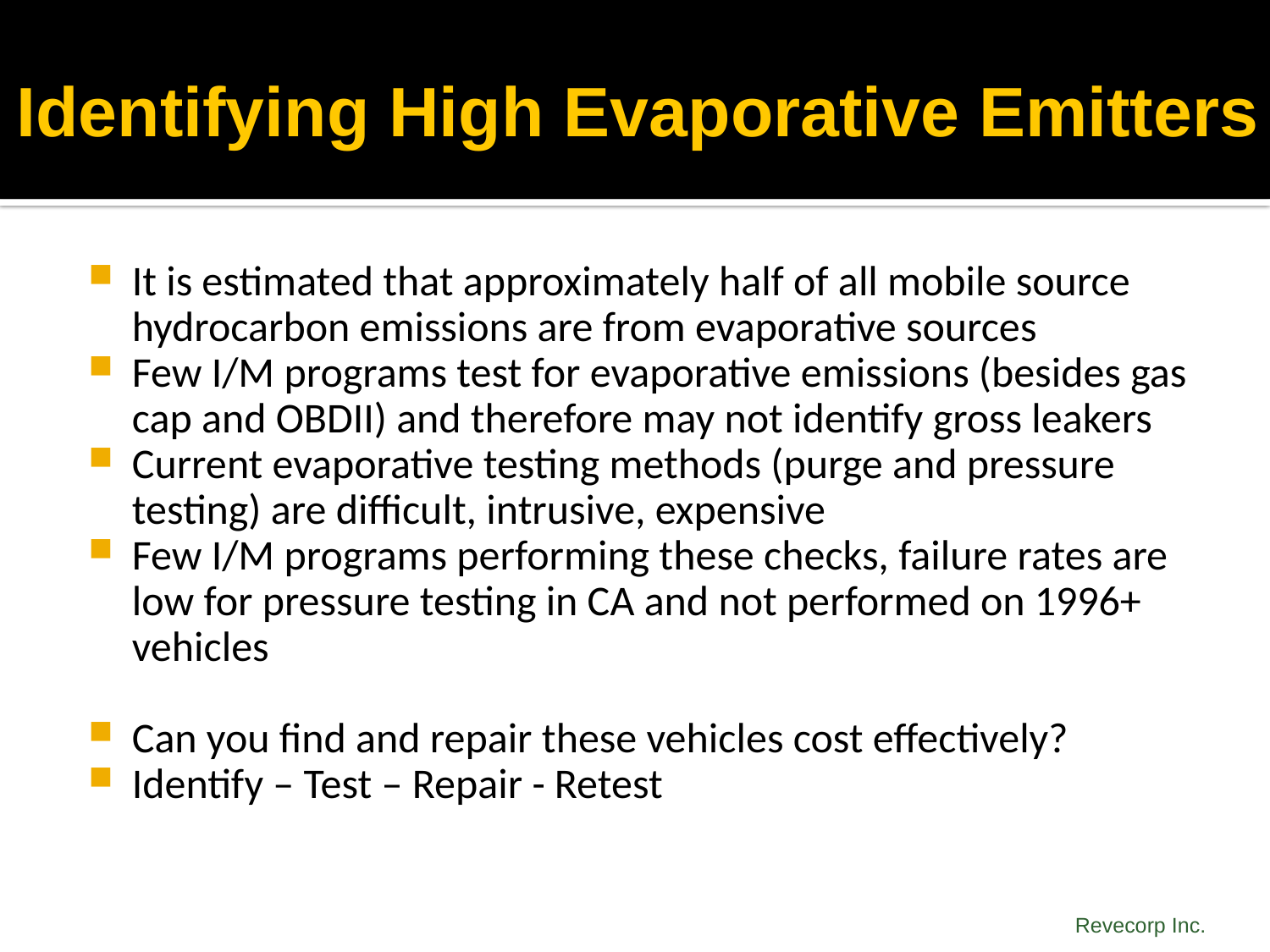

# Identifying High Evaporative Emitters
It is estimated that approximately half of all mobile source hydrocarbon emissions are from evaporative sources
Few I/M programs test for evaporative emissions (besides gas cap and OBDII) and therefore may not identify gross leakers
Current evaporative testing methods (purge and pressure testing) are difficult, intrusive, expensive
Few I/M programs performing these checks, failure rates are low for pressure testing in CA and not performed on 1996+ vehicles
Can you find and repair these vehicles cost effectively?
Identify – Test – Repair - Retest

Revecorp Inc.